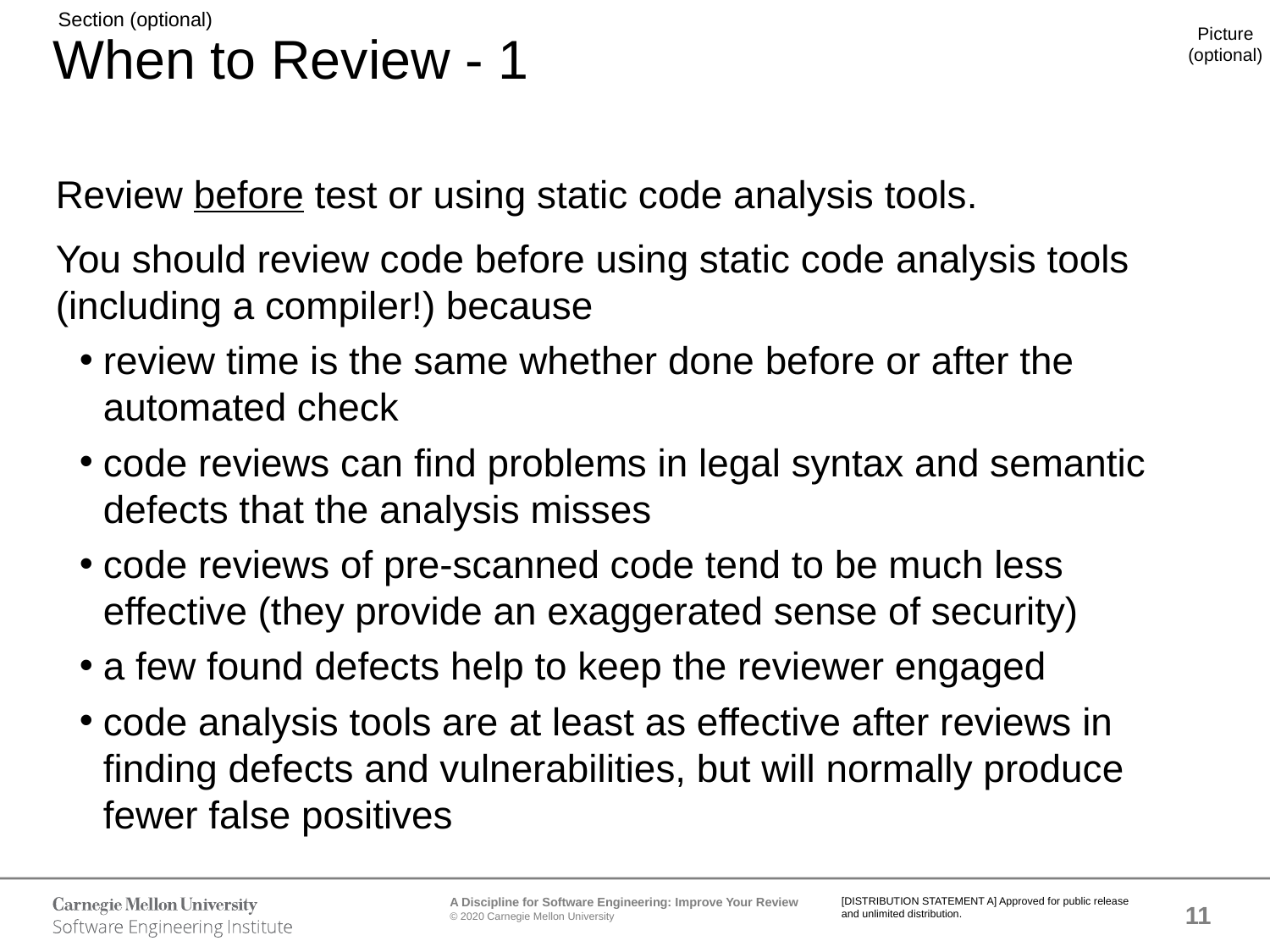

# When to Review - 1
Review before test or using static code analysis tools.
You should review code before using static code analysis tools (including a compiler!) because
review time is the same whether done before or after the automated check
code reviews can find problems in legal syntax and semantic defects that the analysis misses
code reviews of pre-scanned code tend to be much less effective (they provide an exaggerated sense of security)
a few found defects help to keep the reviewer engaged
code analysis tools are at least as effective after reviews in finding defects and vulnerabilities, but will normally produce fewer false positives